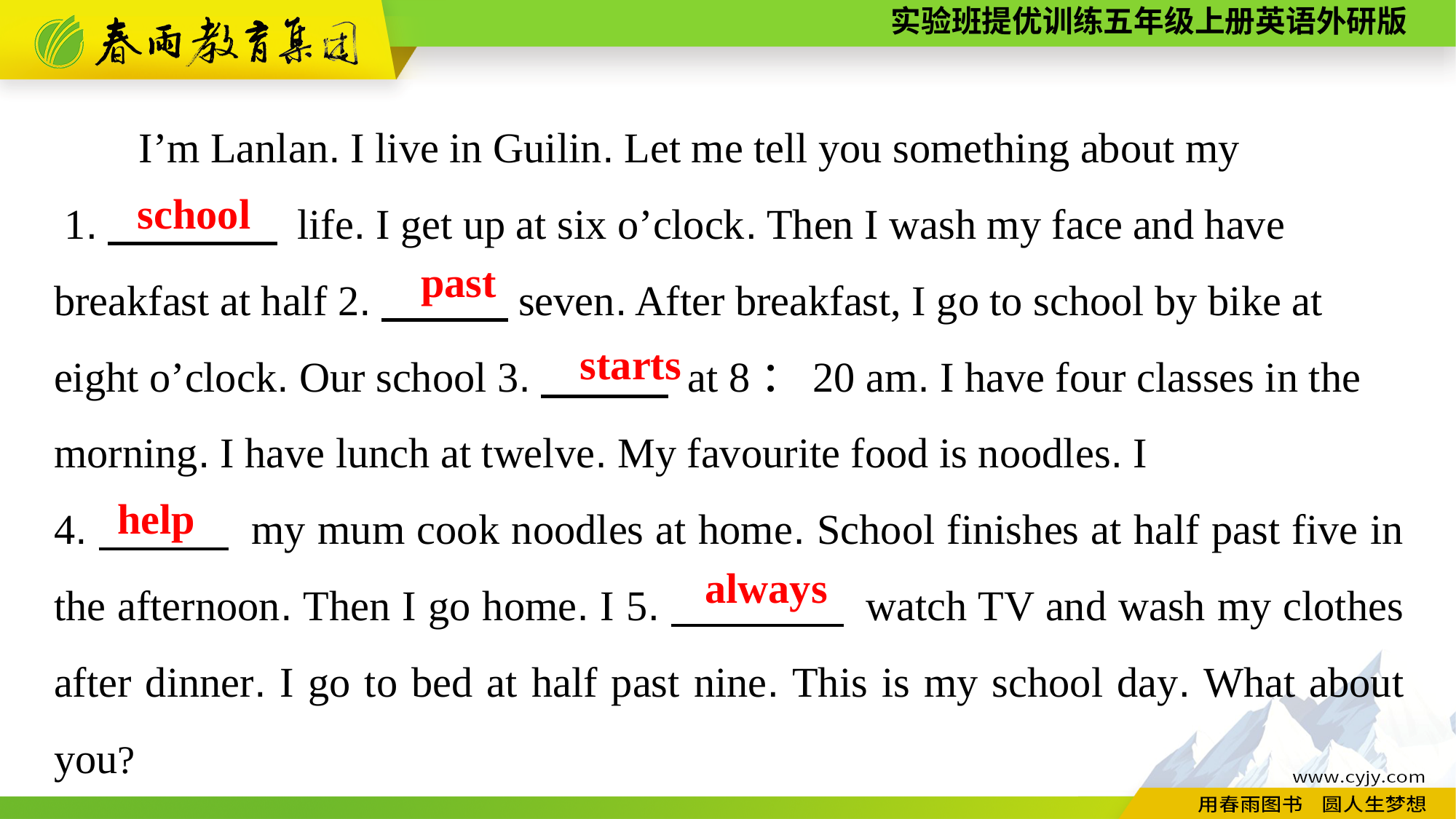

I’m Lanlan. I live in Guilin. Let me tell you something about my
 1.　　　　 life. I get up at six o’clock. Then I wash my face and have breakfast at half 2.　　　seven. After breakfast, I go to school by bike at eight o’clock. Our school 3.　　　 at 8：20 am. I have four classes in the morning. I have lunch at twelve. My favourite food is noodles. I
4.　　　 my mum cook noodles at home. School finishes at half past five in the afternoon. Then I go home. I 5.　　　　 watch TV and wash my clothes after dinner. I go to bed at half past nine. This is my school day. What about you?
school
past
starts
help
always